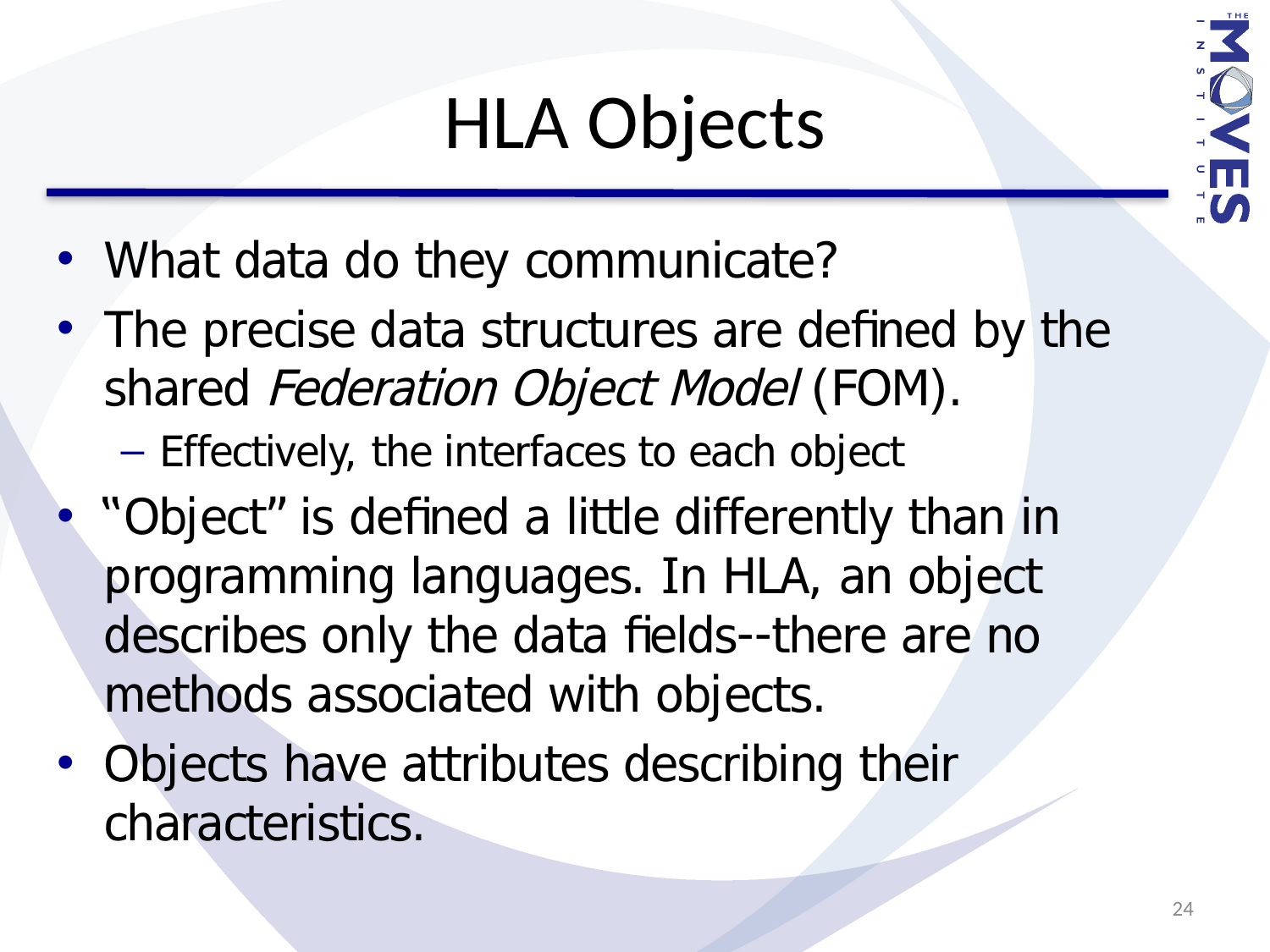

# HLA Objects
What data do they communicate?
The precise data structures are defined by the shared Federation Object Model (FOM).
Effectively, the interfaces to each object
“Object” is defined a little differently than in programming languages. In HLA, an object describes only the data fields--there are no methods associated with objects.
Objects have attributes describing their characteristics.
24